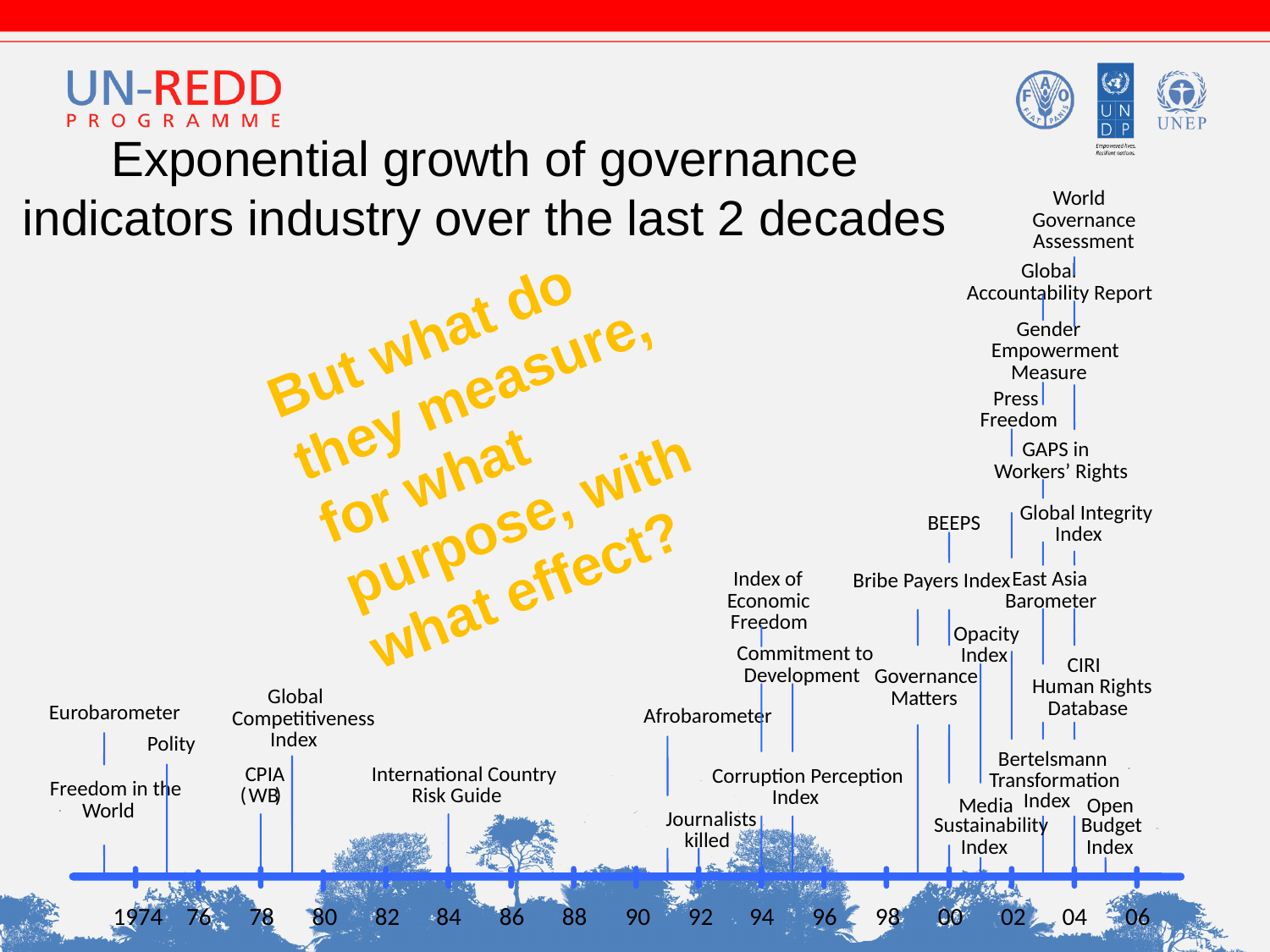

Exponential growth of governance indicators industry over the last 2 decades

World
Governance
Assessment

Global
Accountability Report

Gender
Empowerment
Measure

Press

Freedom

GAPS in
Workers’ Rights

Global Integrity
BEEPS

Index

Index of
East Asia
Bribe Payers Index
Economic
Barometer
Freedom

Opacity

Commitment to
Index
CIRI

Development
Governance

Human Rights
Global

Matters
Database
Eurobarometer
Afrobarometer
Competitiveness

Index
Polity

Bertelsmann

CPIA
International Country
Corruption Perception

Transformation
Freedom in the
(
WB
)
Risk Guide
Index
Index
Media
Open
World
Journalists
Sustainability
Budget

killed
Index
Index

1974
76
78
80
82
84
86
88
90
92
94
96
98
00
02
04
06

But what do they measure, for what purpose, with what effect?